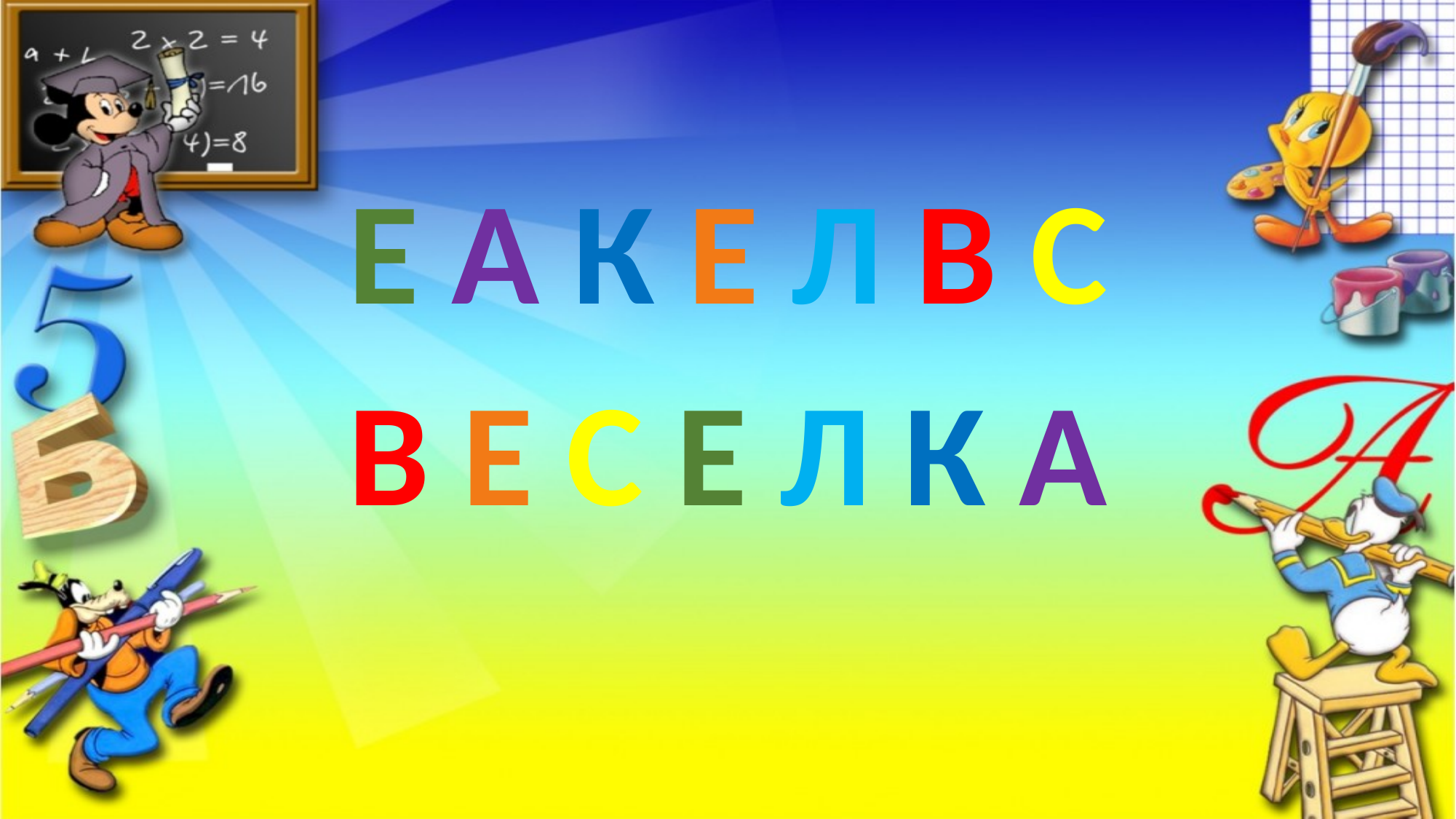

Е А К Е Л В С
В Е С Е Л К А